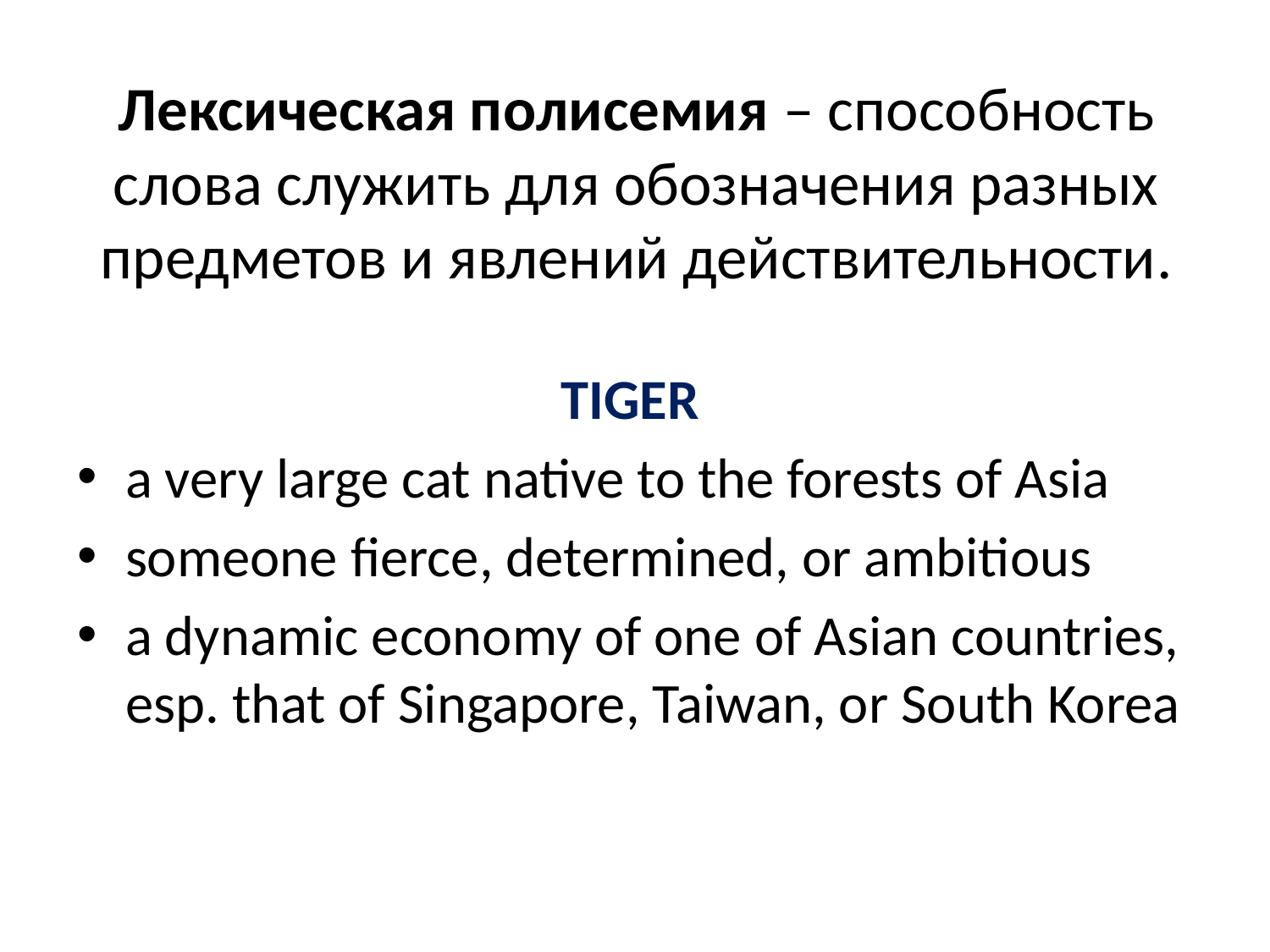

# Лексическая полисемия – способность слова служить для обозначения разных предметов и явлений действительности.
TIGER
a very large cat native to the forests of Asia
someone fierce, determined, or ambitious
a dynamic economy of one of Asian countries, esp. that of Singapore, Taiwan, or South Korea